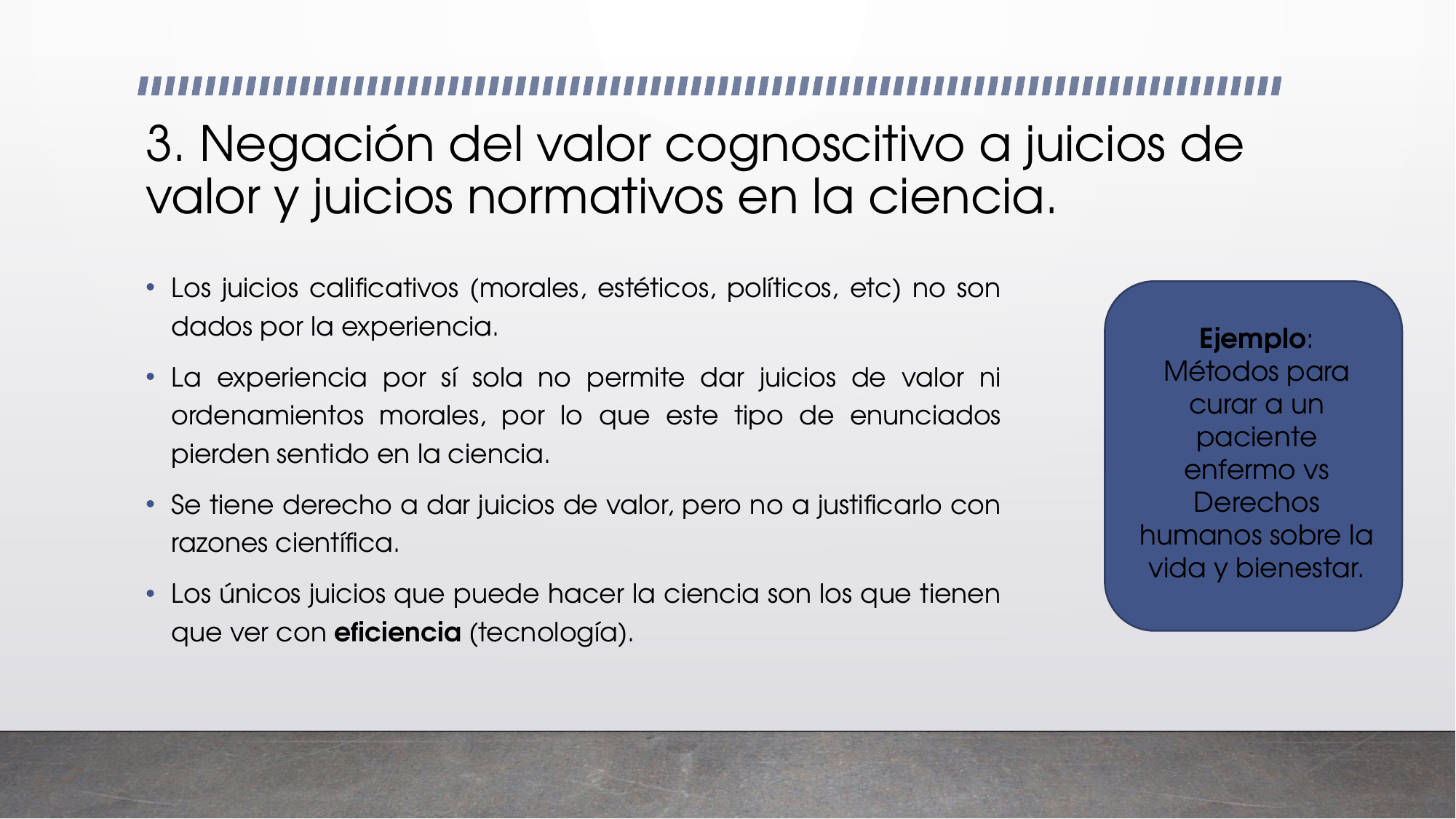

# 3. Negación del valor cognoscitivo a juicios de valor y juicios normativos en la ciencia.
Los juicios calificativos (morales, estéticos, políticos, etc) no son dados por la experiencia.
La experiencia por sí sola no permite dar juicios de valor ni ordenamientos morales, por lo que este tipo de enunciados pierden sentido en la ciencia.
Se tiene derecho a dar juicios de valor, pero no a justificarlo con razones científica.
Los únicos juicios que puede hacer la ciencia son los que tienen que ver con eficiencia (tecnología).

Ejemplo: Métodos para curar a un paciente enfermo vs Derechos humanos sobre la vida y bienestar.